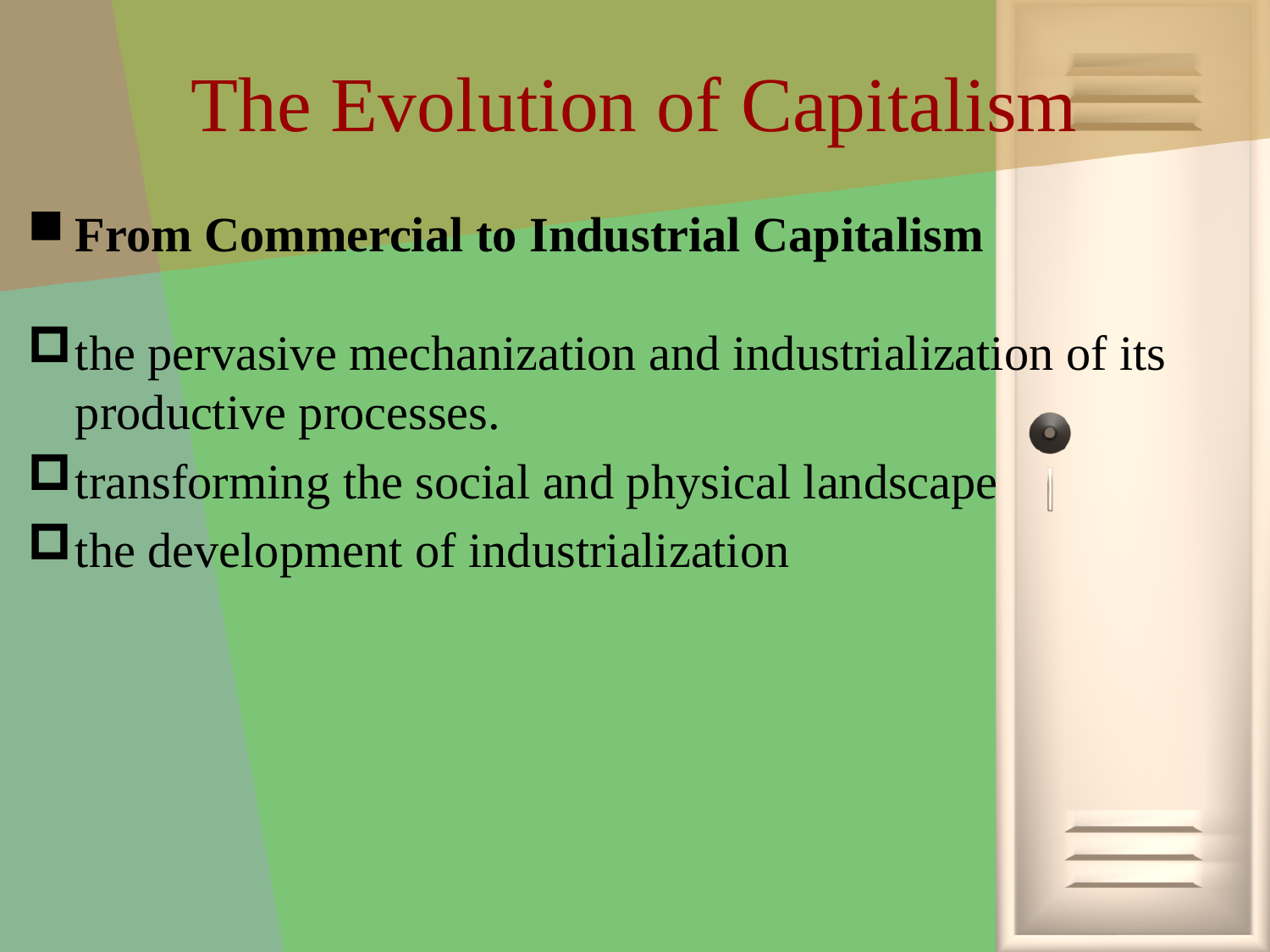

# The Evolution of Capitalism
From Commercial to Industrial Capitalism

the pervasive mechanization and industrialization of its productive processes.
transforming the social and physical landscape
the development of industrialization